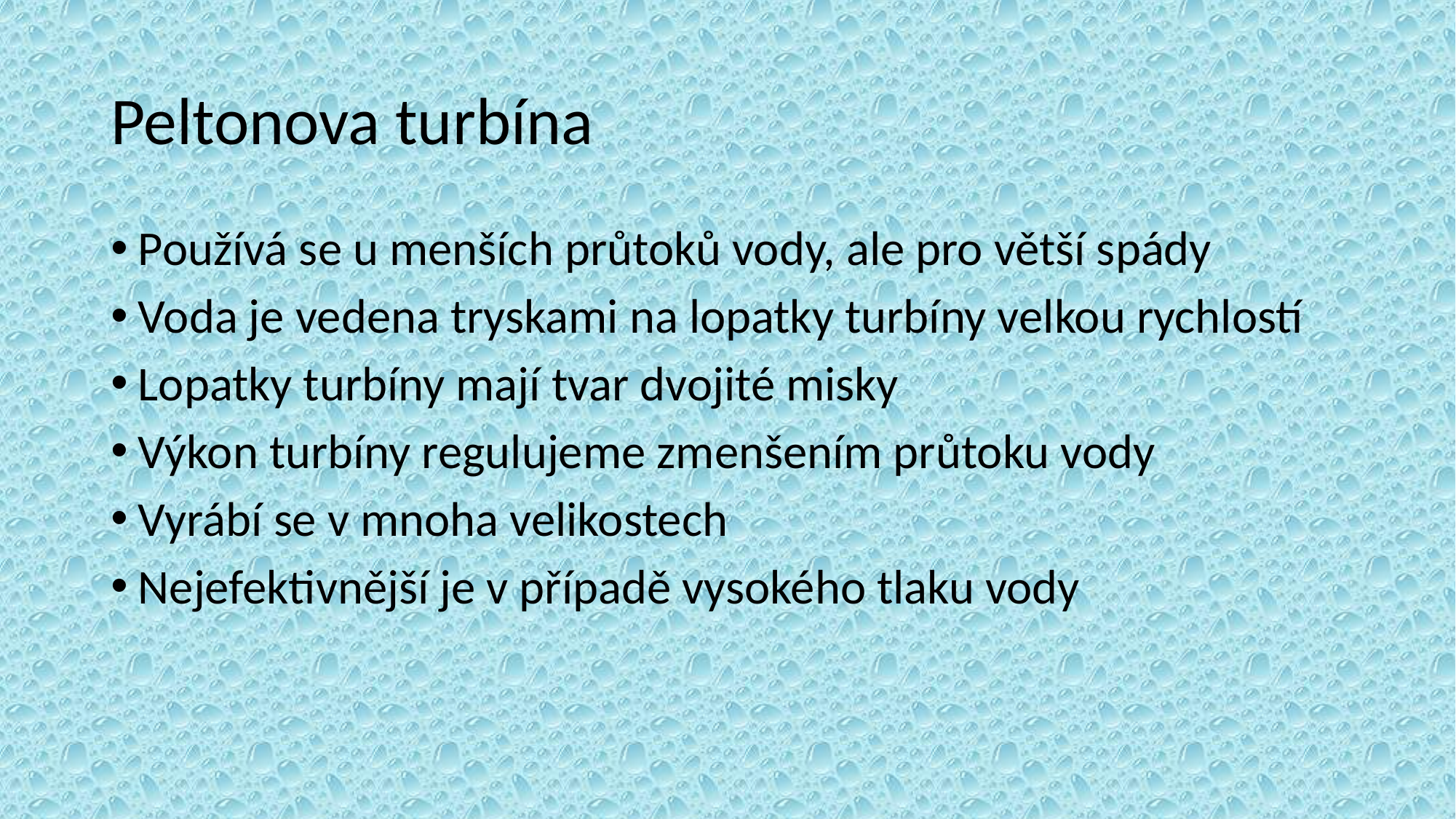

# Peltonova turbína
Používá se u menších průtoků vody, ale pro větší spády
Voda je vedena tryskami na lopatky turbíny velkou rychlostí
Lopatky turbíny mají tvar dvojité misky
Výkon turbíny regulujeme zmenšením průtoku vody
Vyrábí se v mnoha velikostech
Nejefektivnější je v případě vysokého tlaku vody